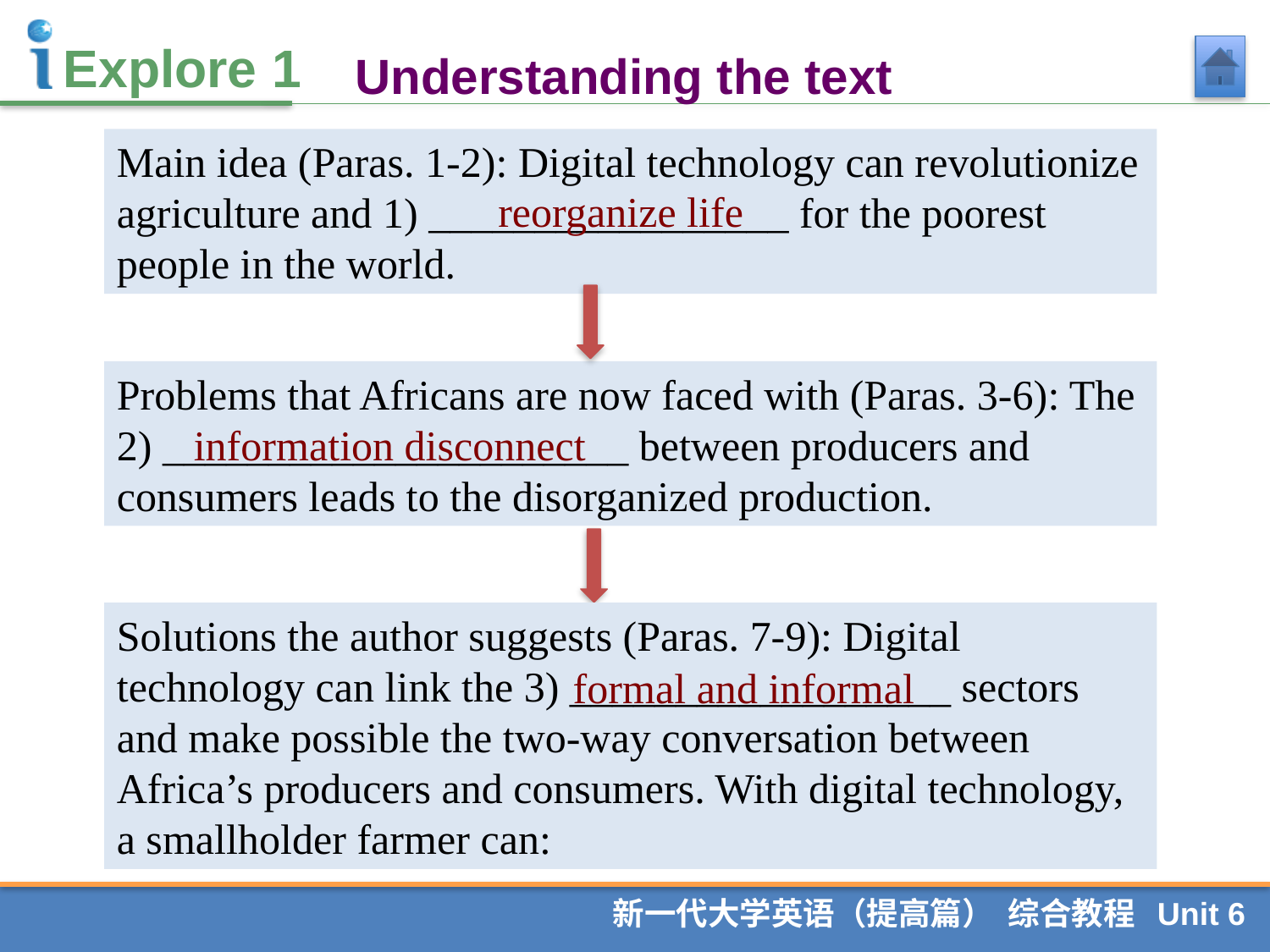

Understanding the text
Main idea (Paras. 1-2): Digital technology can revolutionize agriculture and 1) _________________ for the poorest people in the world.
reorganize life

Problems that Africans are now faced with (Paras. 3-6): The 2) ______________________ between producers and consumers leads to the disorganized production.

information disconnect

Solutions the author suggests (Paras. 7-9): Digital technology can link the 3) __________________ sectors and make possible the two-way conversation between Africa’s producers and consumers. With digital technology, a smallholder farmer can:
formal and informal